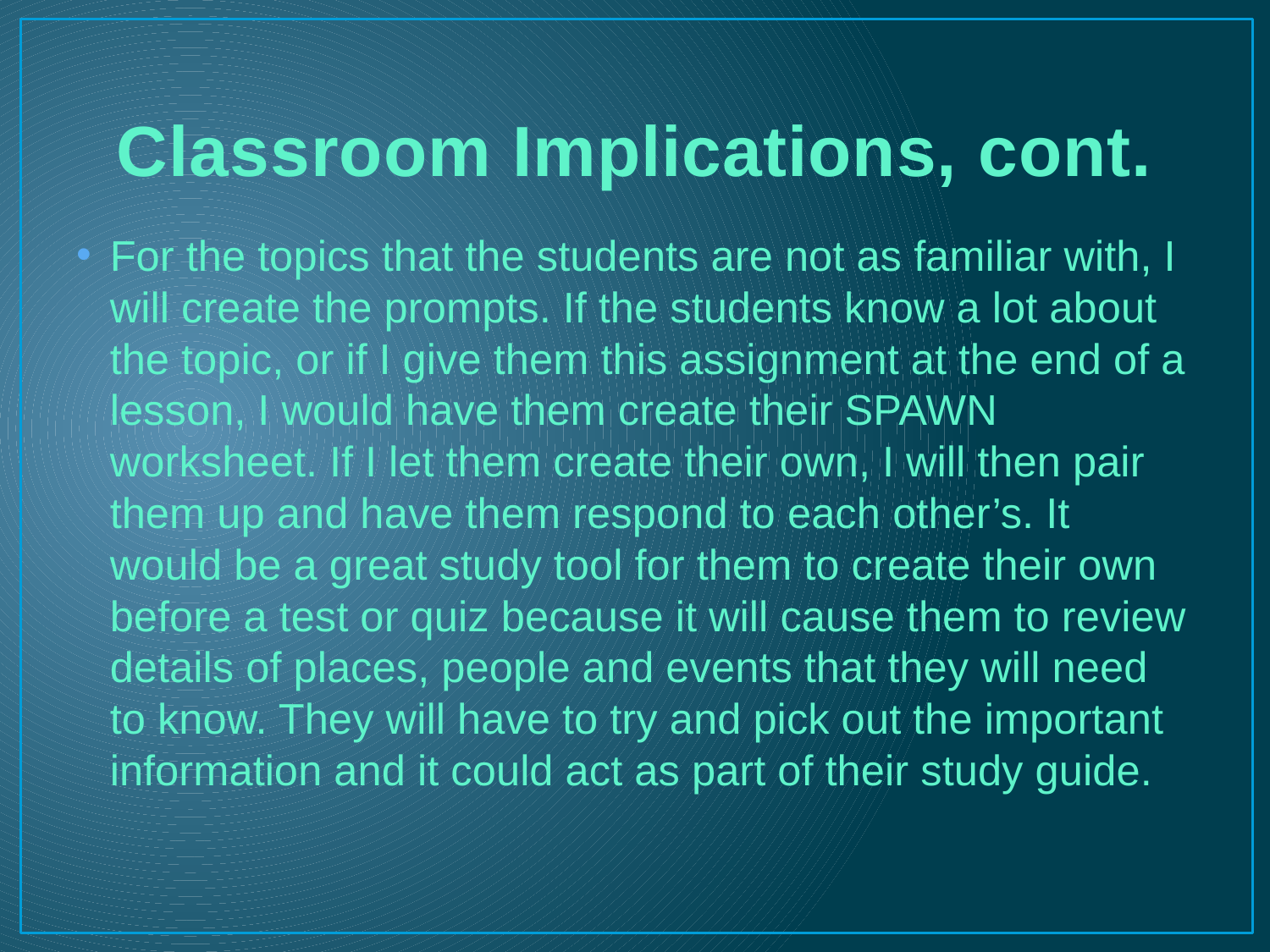

# Classroom Implications, cont.
For the topics that the students are not as familiar with, I will create the prompts. If the students know a lot about the topic, or if I give them this assignment at the end of a lesson, I would have them create their SPAWN worksheet. If I let them create their own, I will then pair them up and have them respond to each other’s. It would be a great study tool for them to create their own before a test or quiz because it will cause them to review details of places, people and events that they will need to know. They will have to try and pick out the important information and it could act as part of their study guide.